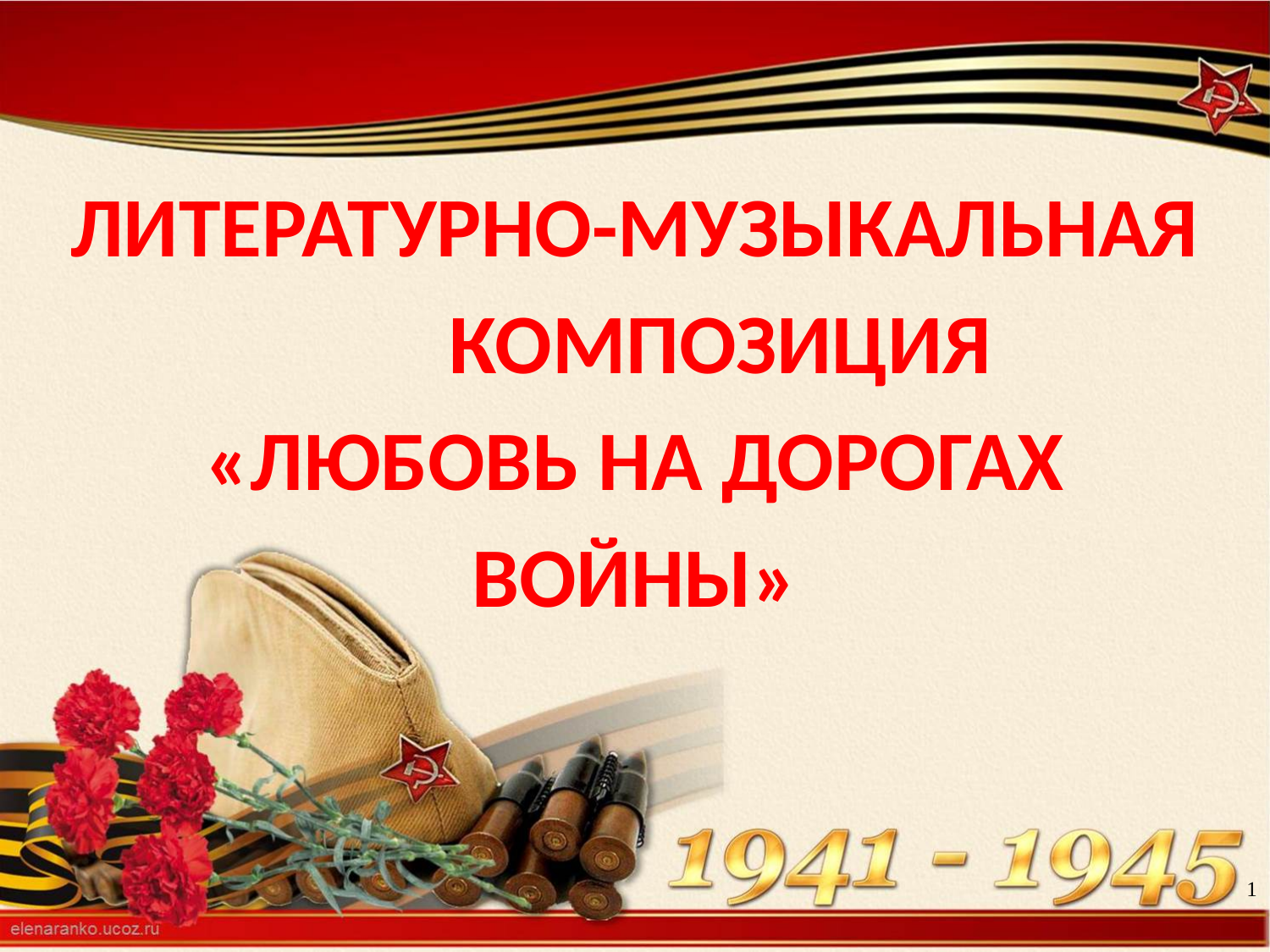

# ЛИТЕРАТУРНО-МУЗЫКАЛЬНАЯ КОМПОЗИЦИЯ «ЛЮБОВЬ НА ДОРОГАХ ВОЙНЫ»
1